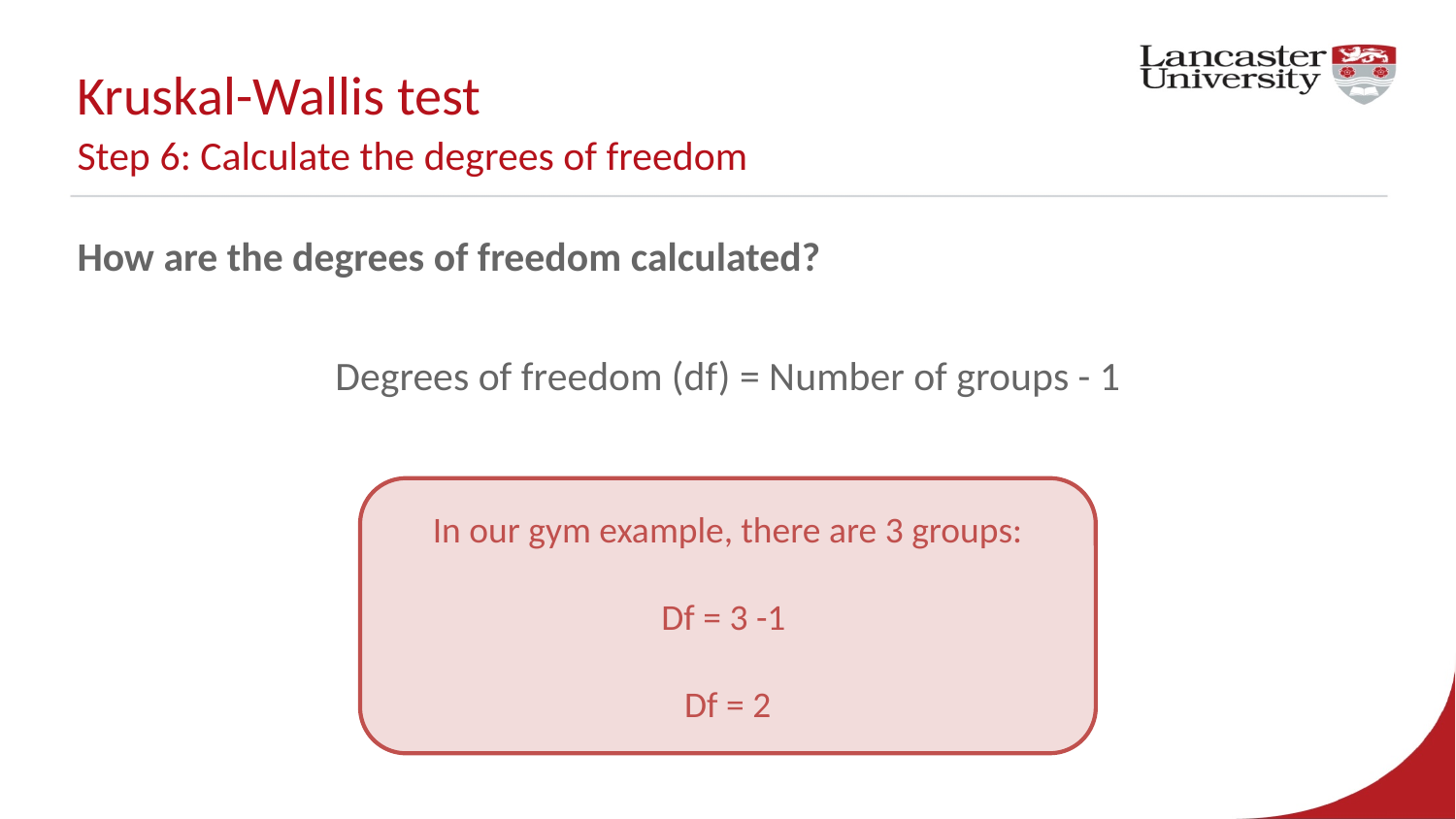

# Kruskal-Wallis test Step 6: Calculate the degrees of freedom
How are the degrees of freedom calculated?

Degrees of freedom (df) = Number of groups - 1

In our gym example, there are 3 groups:

Df = 3 -1

Df = 2